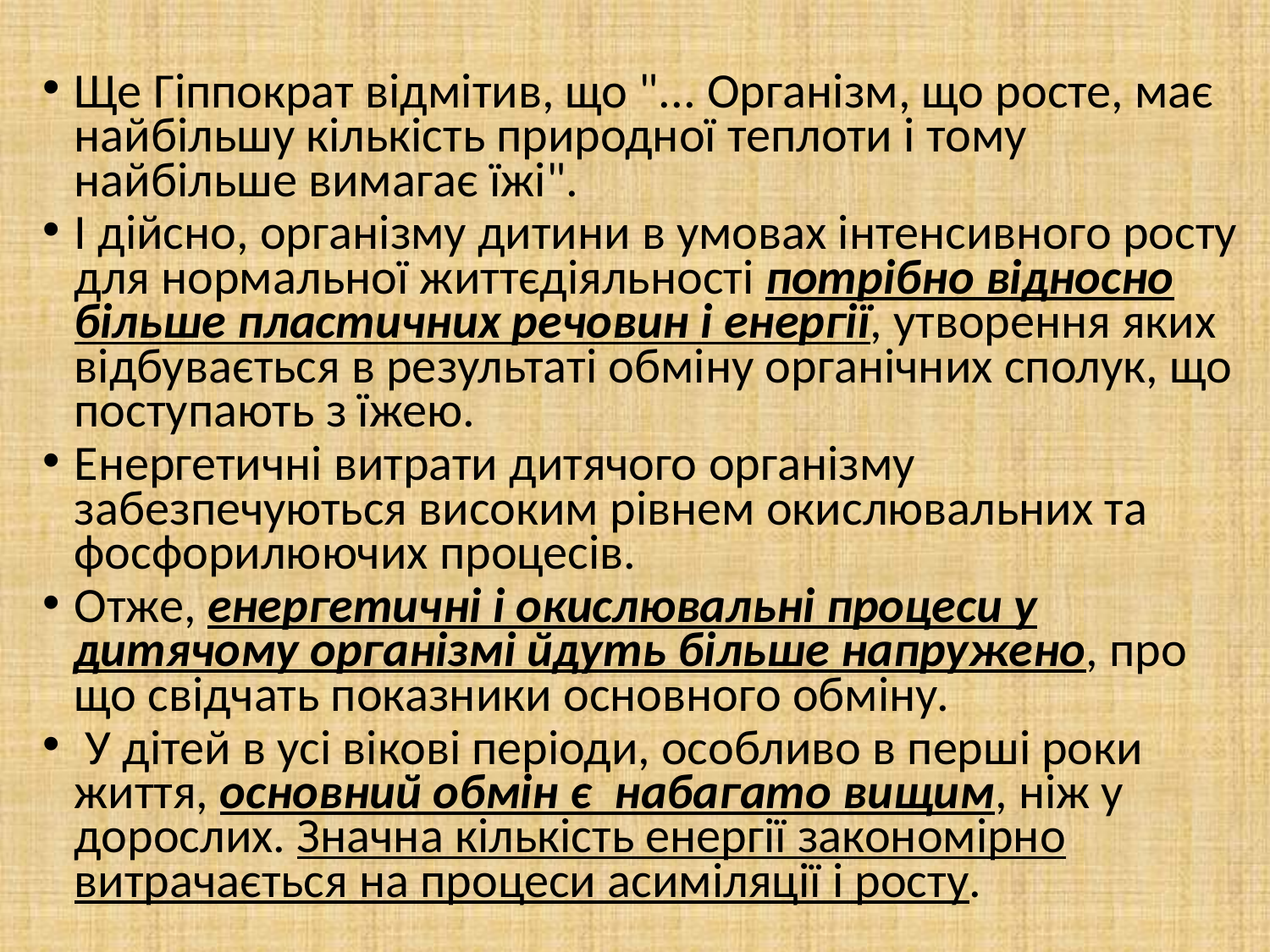

Ще Гіппократ відмітив, що "... Організм, що росте, має найбільшу кількість природної теплоти і тому найбільше вимагає їжі".
І дійсно, організму дитини в умовах інтенсивного росту для нормальної життєдіяльності потрібно відносно більше пластичних речовин і енергії, утворення яких відбувається в результаті обміну органічних сполук, що поступають з їжею.
Енергетичні витрати дитячого організму забезпечуються високим рівнем окислювальних та фосфорилюючих процесів.
Отже, енергетичні і окислювальні процеси у дитячому організмі йдуть більше напружено, про що свідчать показники основного обміну.
 У дітей в усі вікові періоди, особливо в перші роки життя, основний обмін є  набагато вищим, ніж у дорослих. Значна кількість енергії закономірно витрачається на процеси асиміляції і росту.